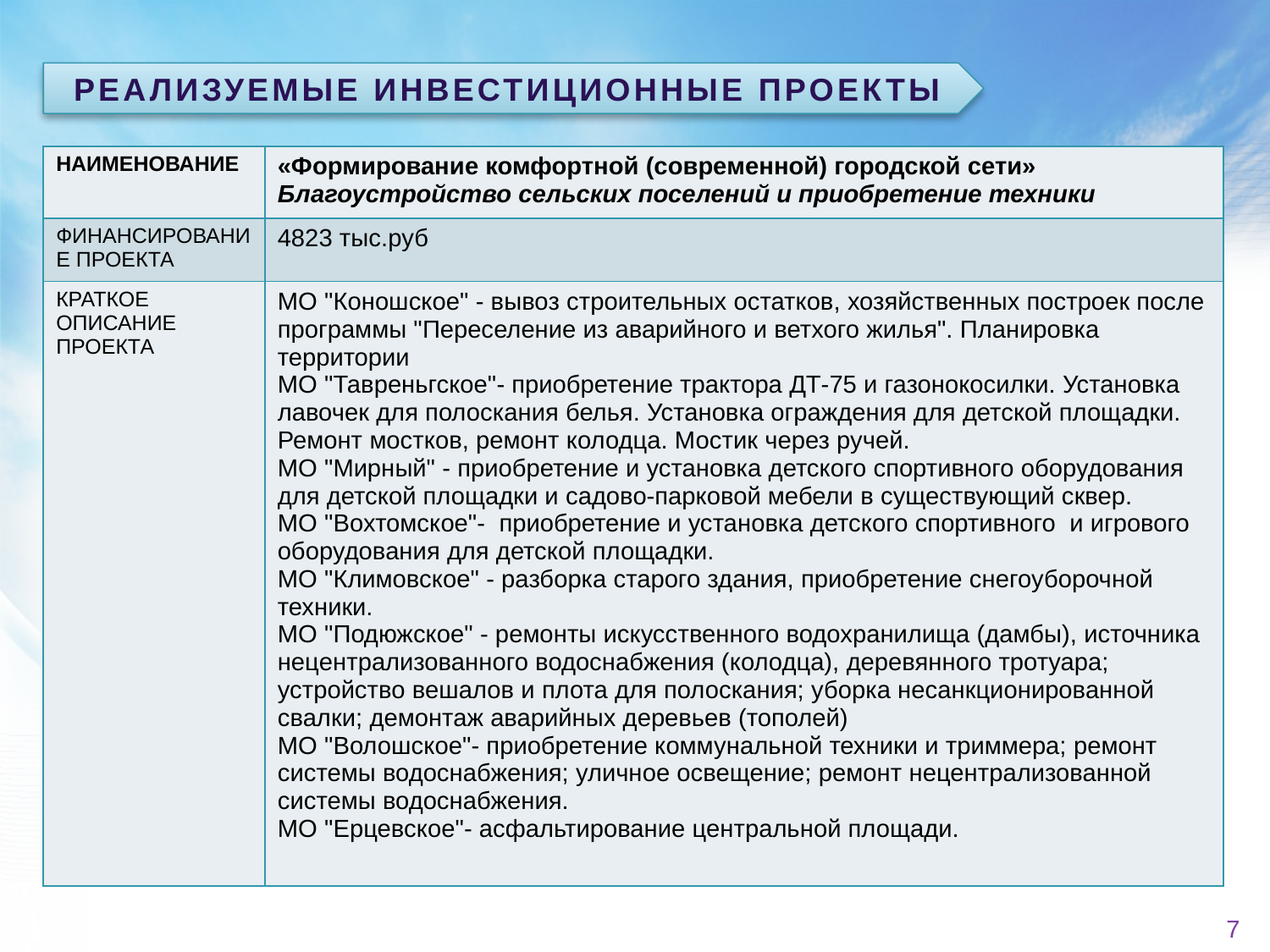

РЕАЛИЗУЕМЫЕ ИНВЕСТИЦИОННЫЕ ПРОЕКТЫ
| НАИМЕНОВАНИЕ | «Формирование комфортной (современной) городской сети» Благоустройство сельских поселений и приобретение техники |
| --- | --- |
| ФИНАНСИРОВАНИЕ ПРОЕКТА | 4823 тыс.руб |
| КРАТКОЕ ОПИСАНИЕ ПРОЕКТА | МО "Коношское" - вывоз строительных остатков, хозяйственных построек после программы "Переселение из аварийного и ветхого жилья". Планировка территории МО "Тавреньгское"- приобретение трактора ДТ-75 и газонокосилки. Установка лавочек для полоскания белья. Установка ограждения для детской площадки. Ремонт мостков, ремонт колодца. Мостик через ручей. МО "Мирный" - приобретение и установка детского спортивного оборудования для детской площадки и садово-парковой мебели в существующий сквер. МО "Вохтомское"- приобретение и установка детского спортивного и игрового оборудования для детской площадки. МО "Климовское" - разборка старого здания, приобретение снегоуборочной техники. МО "Подюжское" - ремонты искусственного водохранилища (дамбы), источника нецентрализованного водоснабжения (колодца), деревянного тротуара; устройство вешалов и плота для полоскания; уборка несанкционированной свалки; демонтаж аварийных деревьев (тополей) МО "Волошское"- приобретение коммунальной техники и триммера; ремонт системы водоснабжения; уличное освещение; ремонт нецентрализованной системы водоснабжения. МО "Ерцевское"- асфальтирование центральной площади. |
7